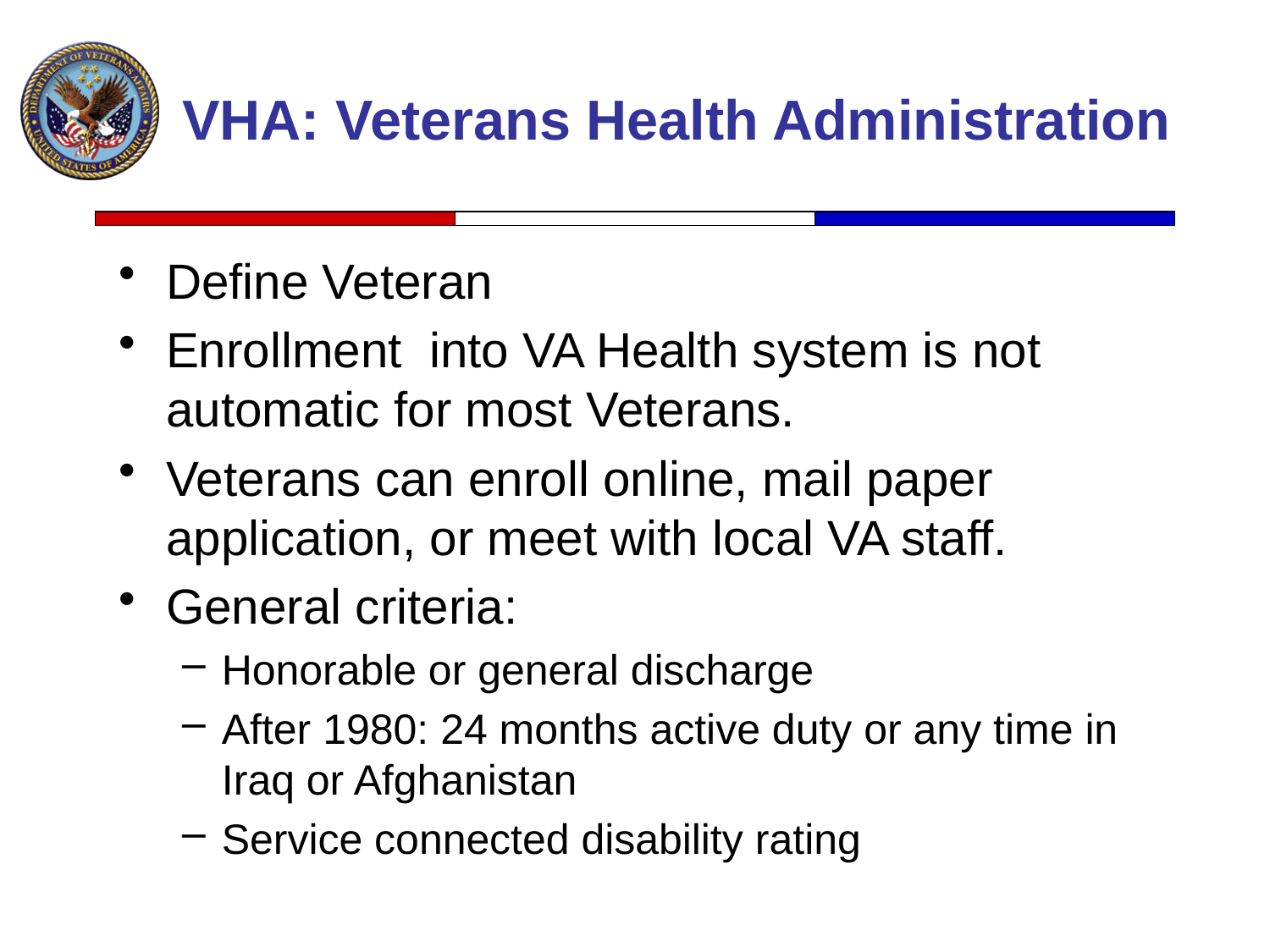

# VHA: Veterans Health Administration
Define Veteran
Enrollment  into VA Health system is not automatic for most Veterans.
Veterans can enroll online, mail paper application, or meet with local VA staff.
General criteria:
Honorable or general discharge
After 1980: 24 months active duty or any time in Iraq or Afghanistan
Service connected disability rating